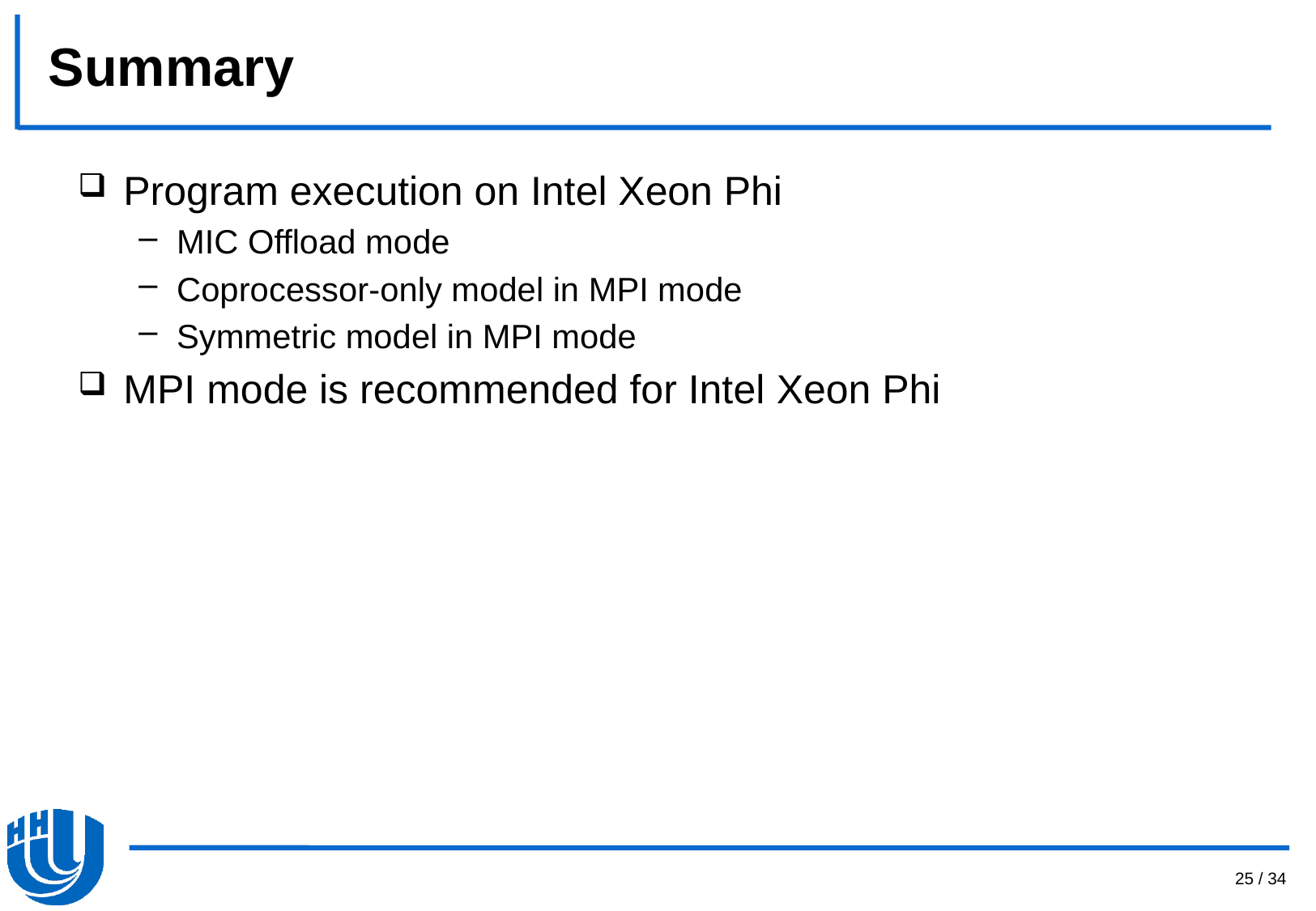

# Summary
Program execution on Intel Xeon Phi
MIC Offload mode
Coprocessor-only model in MPI mode
Symmetric model in MPI mode
MPI mode is recommended for Intel Xeon Phi
25